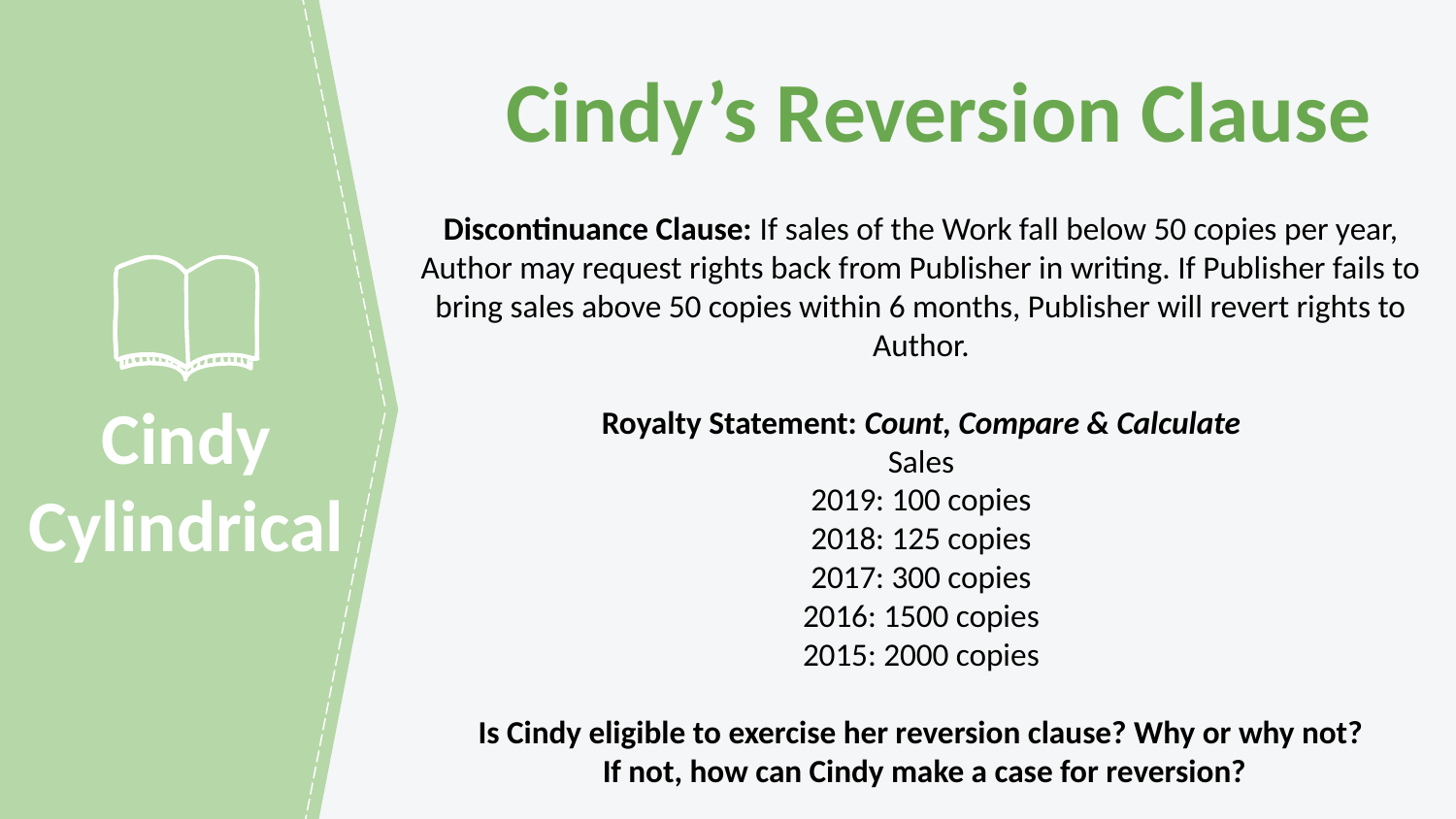

Cindy’s Reversion Clause
Discontinuance Clause: If sales of the Work fall below 50 copies per year, Author may request rights back from Publisher in writing. If Publisher fails to bring sales above 50 copies within 6 months, Publisher will revert rights to Author.

Royalty Statement: Count, Compare & Calculate
Sales
2019: 100 copies
2018: 125 copies
2017: 300 copies
2016: 1500 copies
2015: 2000 copies

Is Cindy eligible to exercise her reversion clause? Why or why not?
 If not, how can Cindy make a case for reversion?

Cindy Cylindrical